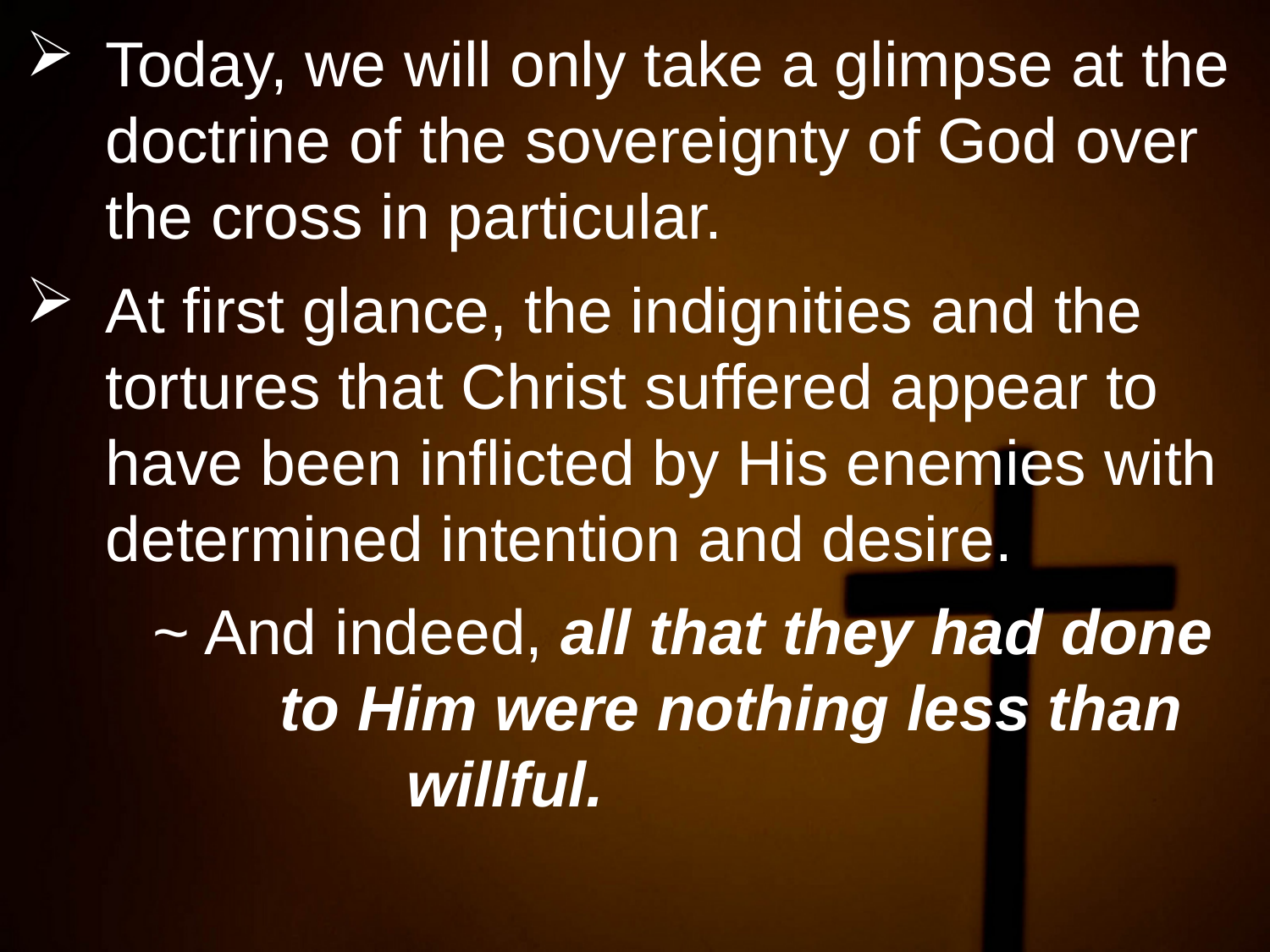

Today, we will only take a glimpse at the doctrine of the sovereignty of God over the cross in particular.
At first glance, the indignities and the tortures that Christ suffered appear to have been inflicted by His enemies with determined intention and desire.
	~ And indeed, all that they had done 		to Him were nothing less than 			willful.